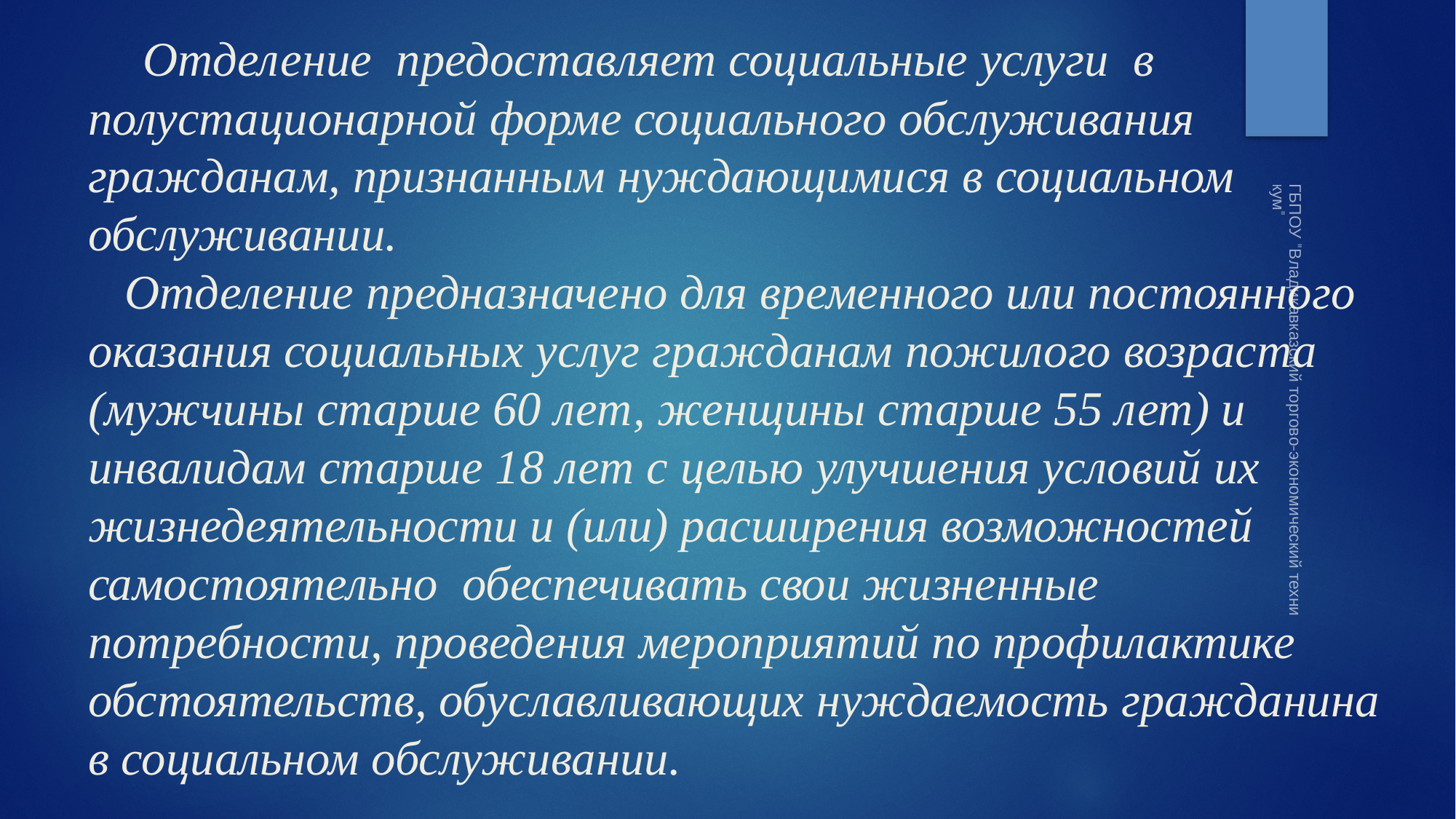

# Отделение  предоставляет социальные услуги  в полустационарной форме социального обслуживания гражданам, признанным нуждающимися в социальном обслуживании. Отделение предназначено для временного или постоянного оказания социальных услуг гражданам пожилого возраста (мужчины старше 60 лет, женщины старше 55 лет) и инвалидам старше 18 лет с целью улучшения условий их жизнедеятельности и (или) расширения возможностей самостоятельно  обеспечивать свои жизненные  потребности, проведения мероприятий по профилактике обстоятельств, обуславливающих нуждаемость гражданина в социальном обслуживании.
ГБПОУ "Владикавказский торгово-экономический техникум"